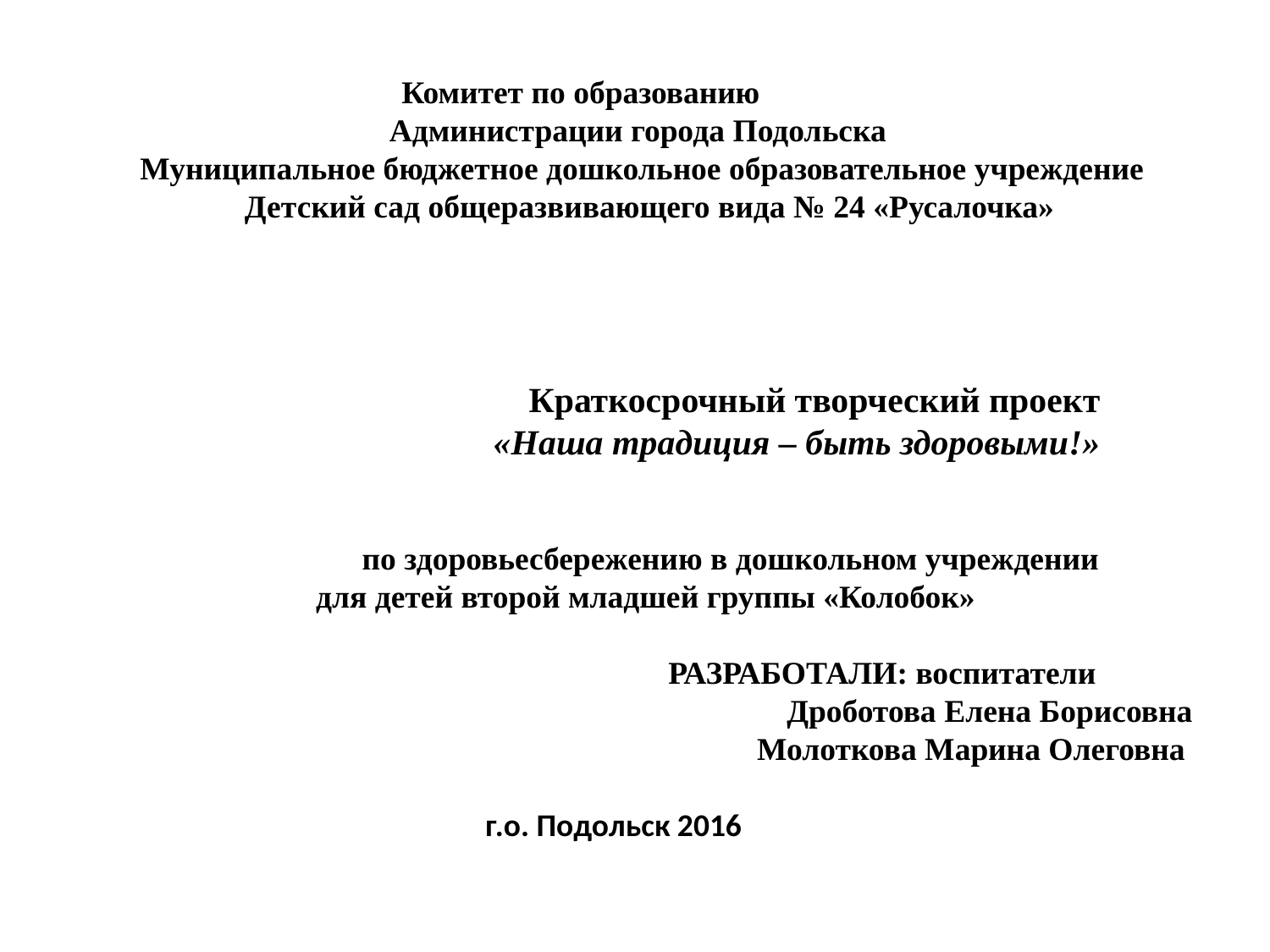

Комитет по образованию
                                             Администрации города Подольска
              Муниципальное бюджетное дошкольное образовательное учреждение
                           Детский сад общеразвивающего вида № 24 «Русалочка»

                                              Краткосрочный творческий проект
                                          «Наша традиция – быть здоровыми!»

                              по здоровьесбережению в дошкольном учреждении
                                   для детей второй младшей группы «Колобок»                                                    					                                                                          				РАЗРАБОТАЛИ: воспитатели                                        				Дроботова Елена Борисовна
				         Молоткова Марина Олеговна

 г.о. Подольск 2016